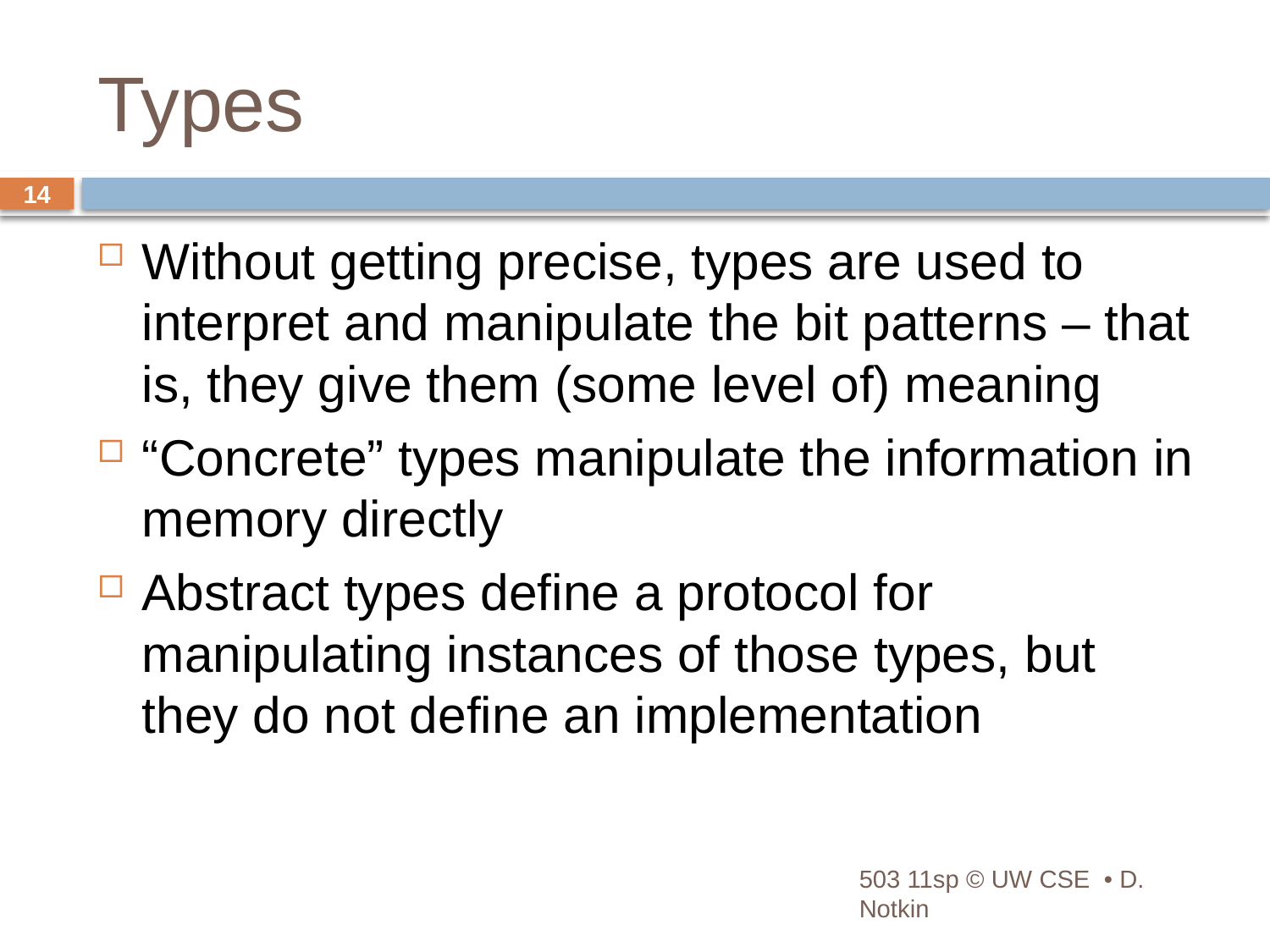

# Types
14
Without getting precise, types are used to interpret and manipulate the bit patterns – that is, they give them (some level of) meaning
“Concrete” types manipulate the information in memory directly
Abstract types define a protocol for manipulating instances of those types, but they do not define an implementation
503 11sp © UW CSE  • D. Notkin